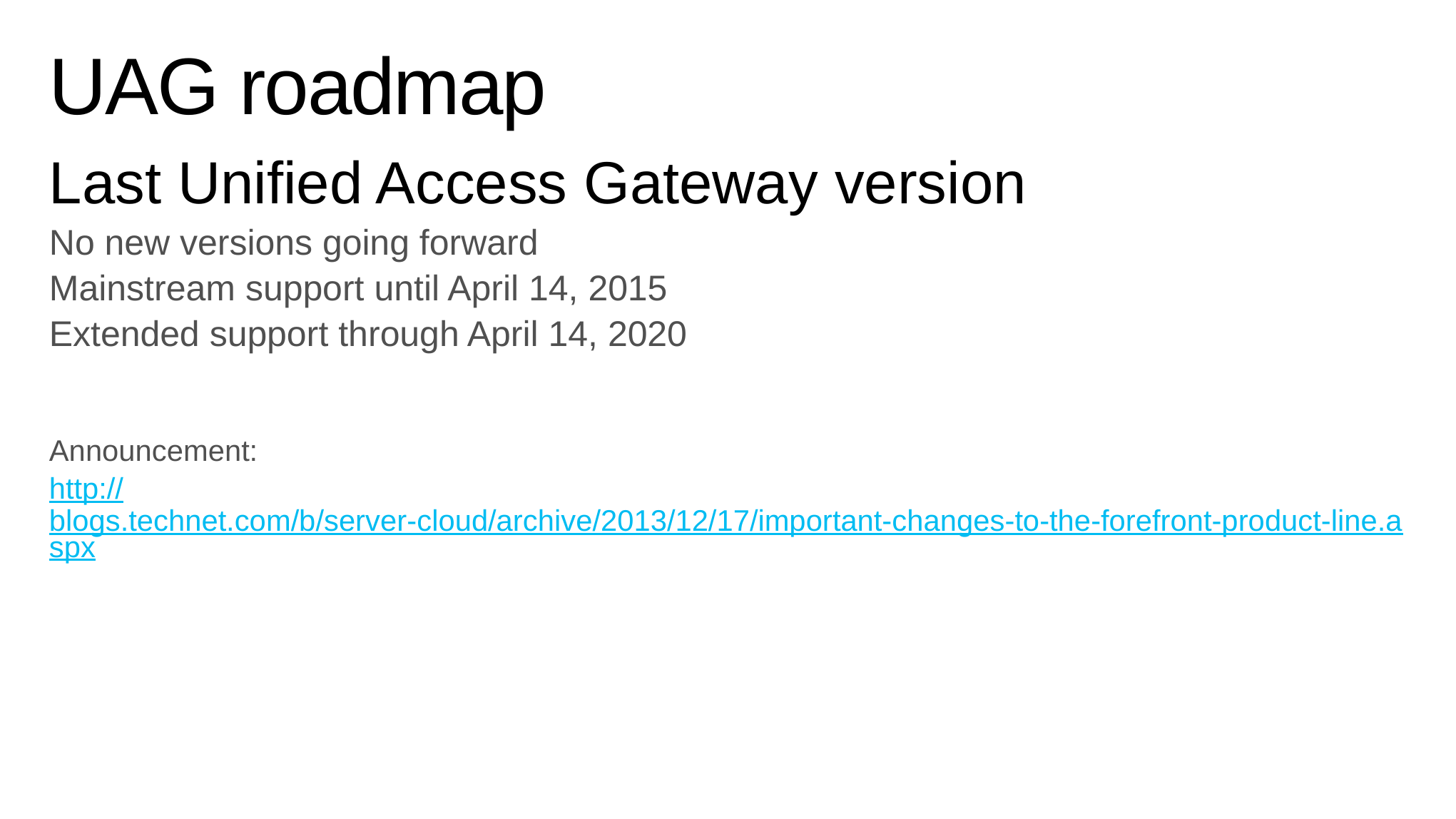

# UAG roadmap
Last Unified Access Gateway version
No new versions going forward
Mainstream support until April 14, 2015
Extended support through April 14, 2020

Announcement:
http://blogs.technet.com/b/server-cloud/archive/2013/12/17/important-changes-to-the-forefront-product-line.aspx